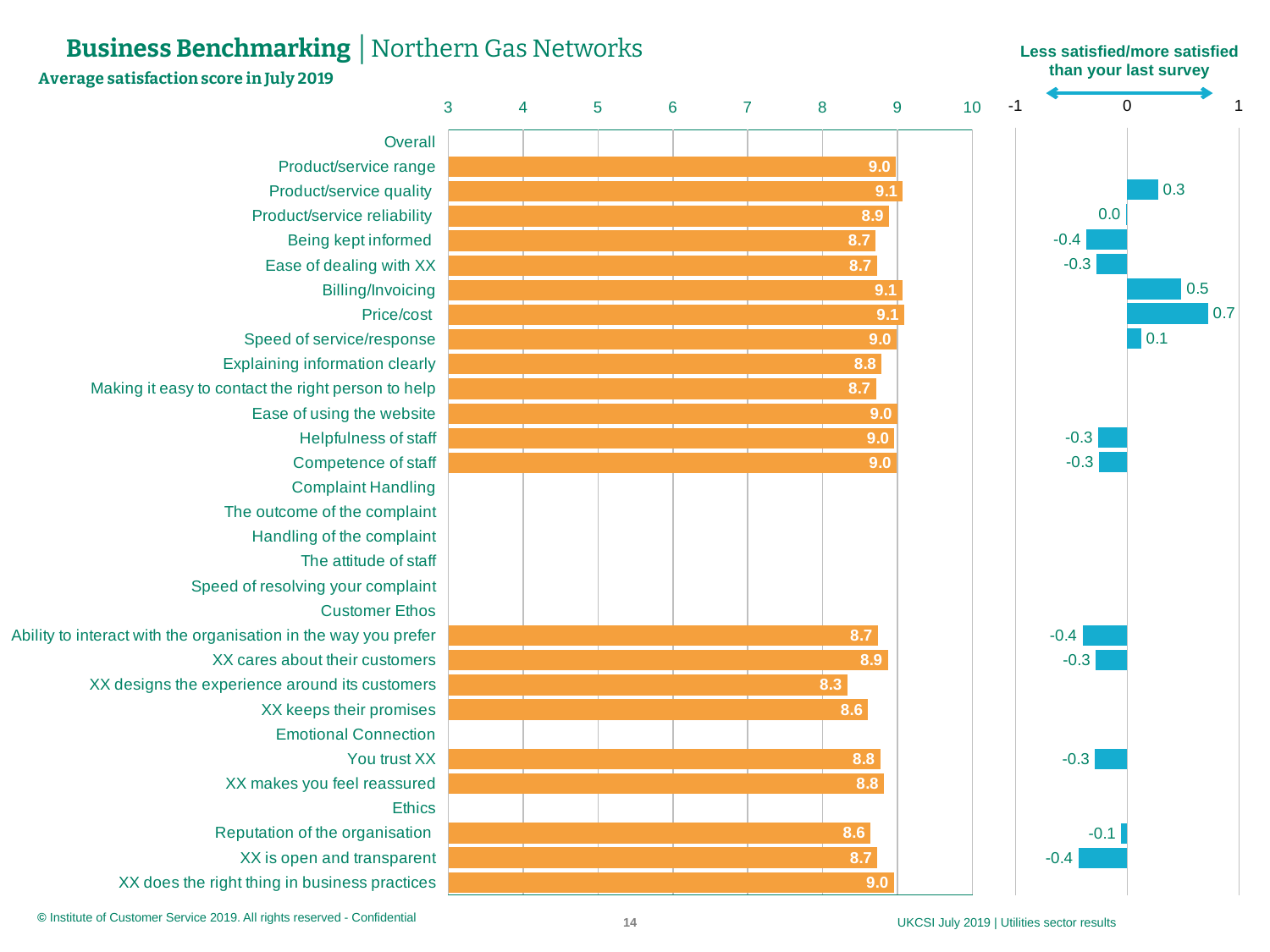

Business Benchmarking │Northern Gas Networks
Less satisfied/more satisfied
than your last survey

### Chart

| Category |   |
|---|---|
| Overall | None |
| Product/service range | 8.981818181818182 |
| Product/service quality  | 9.074626865671641 |
| Product/service reliability  | 8.887323943661972 |
| Being kept informed  | 8.71 |
| Ease of dealing with XX | 8.724489795918368 |
| Billing/Invoicing | 9.064516129032258 |
| Price/cost  | 9.090909090909092 |
| Speed of service/response | 8.989583333333334 |
| Explaining information clearly | 8.79 |
| Making it easy to contact the right person to help | 8.714285714285714 |
| Ease of using the website | 9.0 |
| Helpfulness of staff | 8.96078431372549 |
| Competence of staff | 8.990099009900991 |
| Complaint Handling | None |
| The outcome of the complaint | None |
| Handling of the complaint | None |
| The attitude of staff | None |
| Speed of resolving your complaint | None |
| Customer Ethos | None |
| Ability to interact with the organisation in the way you prefer | 8.736263736263735 |
| XX cares about their customers | 8.871287128712872 |
| XX designs the experience around its customers | 8.329545454545455 |
| XX keeps their promises | 8.610526315789473 |
| Emotional Connection | None |
| You trust XX | 8.770833333333334 |
| XX makes you feel reassured | 8.818181818181818 |
| Ethics | None |
| Reputation of the organisation  | 8.64 |
| XX is open and transparent | 8.731958762886597 |
| XX does the right thing in business practices | 8.950617283950617 |

### Chart

| Category | Series 1 |
|---|---|
|  | None |
|  | None |
|  | 0.274626866 |
|  | -0.012676056 |
|  | -0.367669903 |
|  | -0.275510204 |
|  | 0.485568761 |
|  | 0.722488038 |
|  | 0.122916667 |
|  | None |
|  | None |
|  | None |
|  | -0.261437908 |
|  | -0.254345435 |
|  | None |
|  | None |
|  | None |
|  | None |
|  | None |
|  | None |
|  | -0.4000999 |
|  | -0.281774096 |
|  | None |
|  | None |
|  | None |
|  | -0.289166667 |
|  | None |
|  | None |
|  | -0.053181818 |
|  | -0.438254003 |
|  | None |
UKCSI July 2019 | Utilities sector results